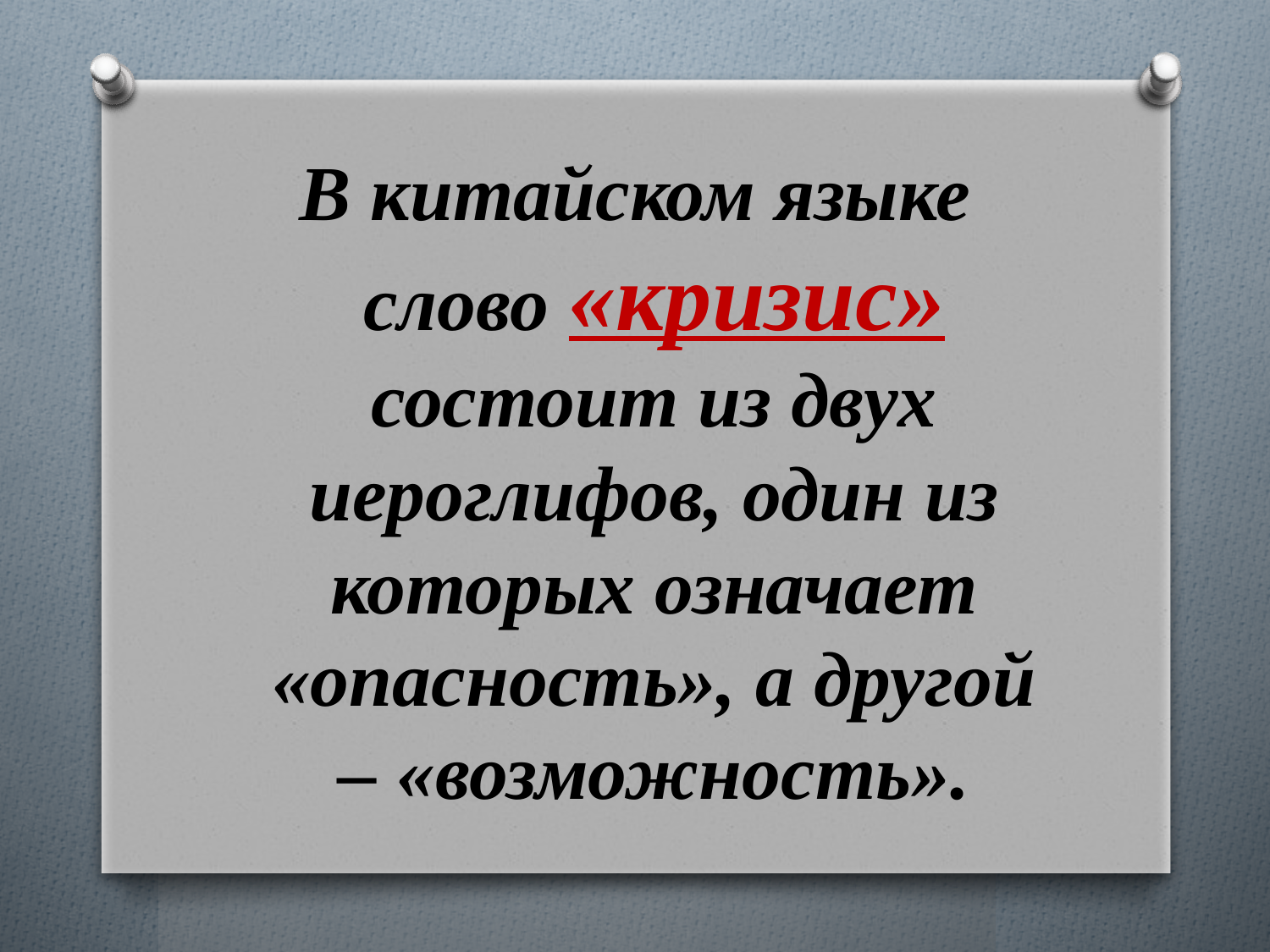

В китайском языке слово «кризис» состоит из двух иероглифов, один из которых означает «опасность», а другой – «возможность».